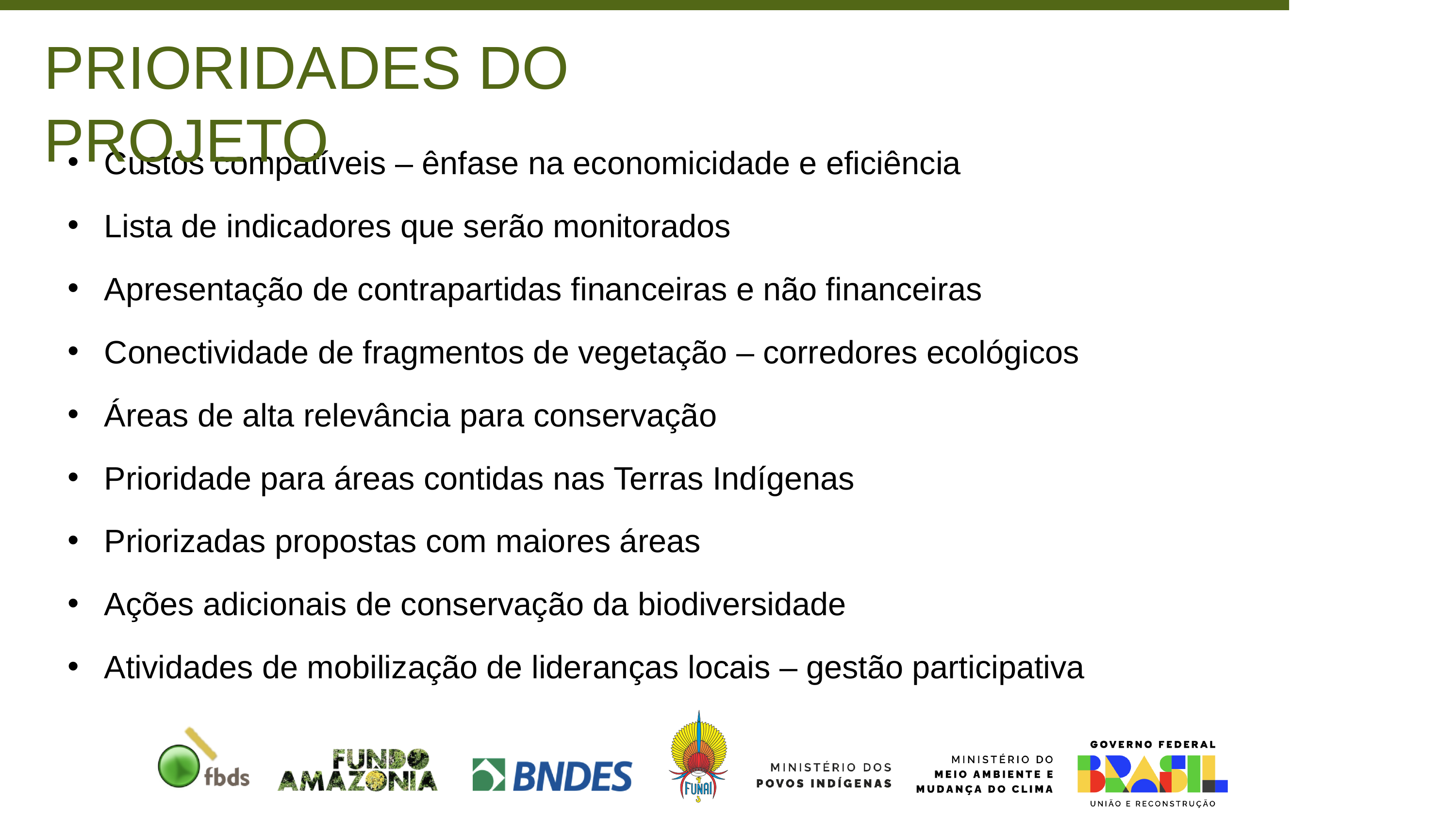

PRIORIDADES DO PROJETO
Custos compatíveis – ênfase na economicidade e eficiência

Lista de indicadores que serão monitorados

Apresentação de contrapartidas financeiras e não financeiras

Conectividade de fragmentos de vegetação – corredores ecológicos

Áreas de alta relevância para conservação

Prioridade para áreas contidas nas Terras Indígenas

Priorizadas propostas com maiores áreas

Ações adicionais de conservação da biodiversidade

Atividades de mobilização de lideranças locais – gestão participativa